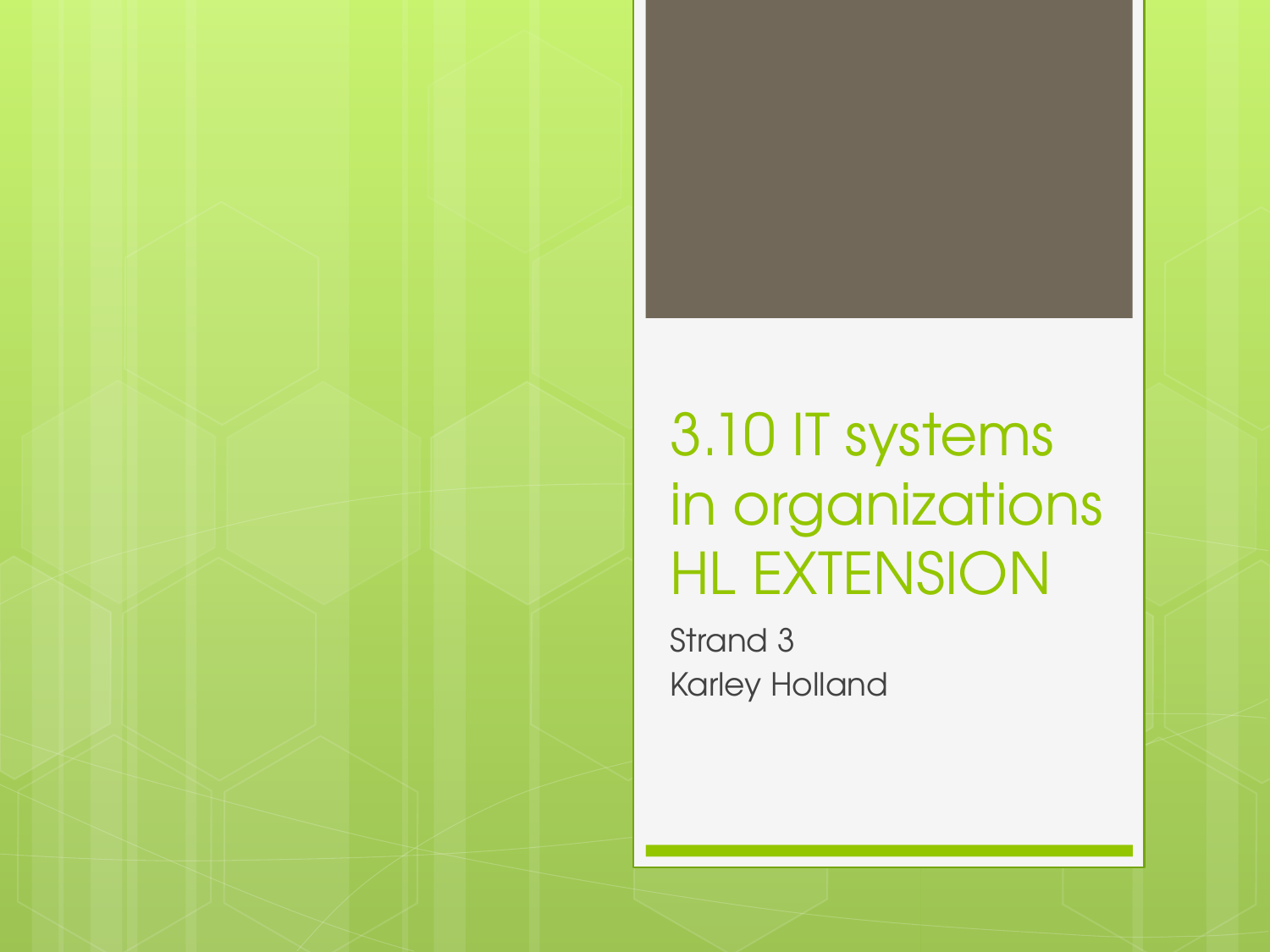

# 3.10 IT systems in organizations HL EXTENSION
Strand 3
Karley Holland